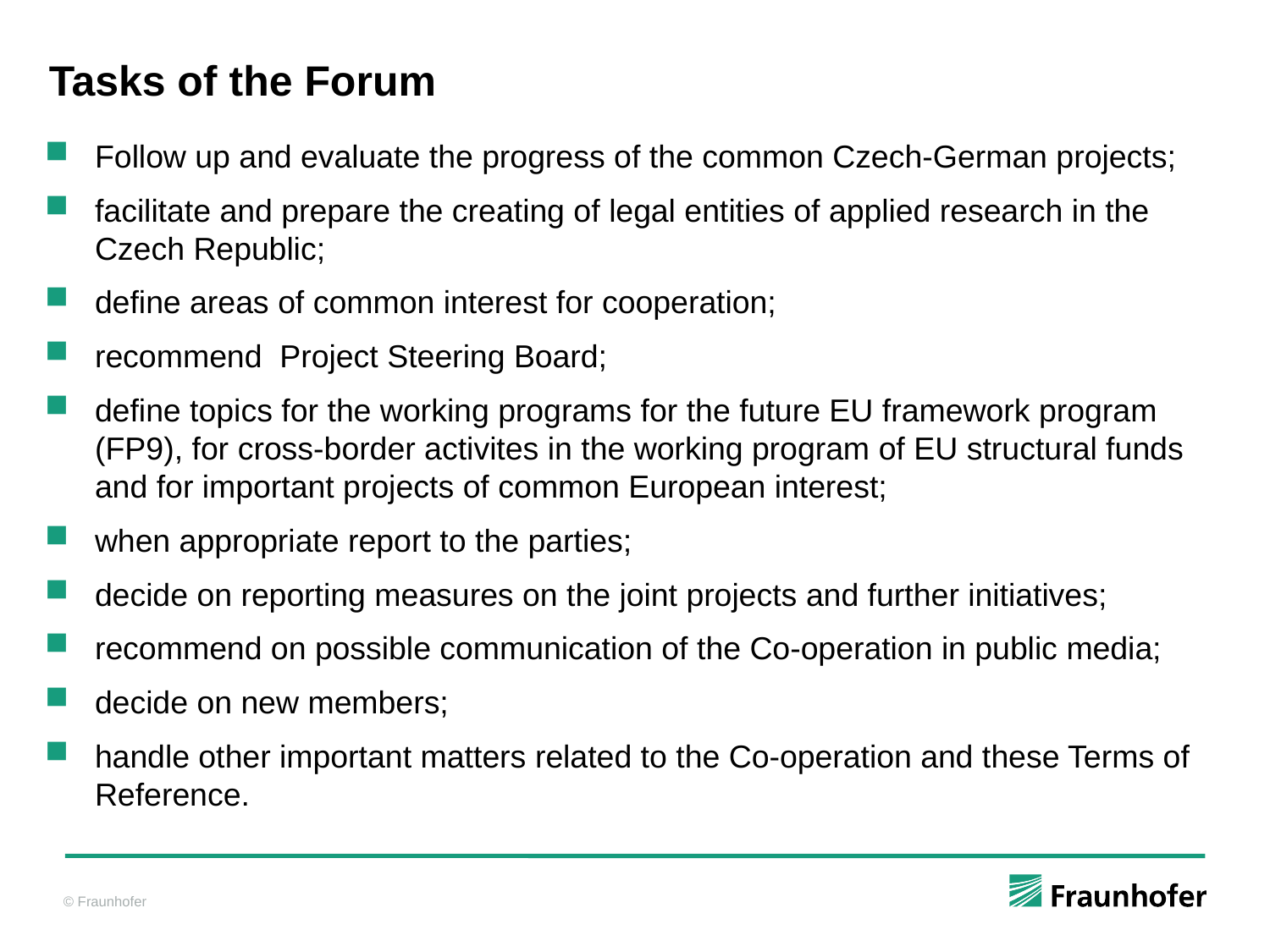

# Tasks of the Forum
Follow up and evaluate the progress of the common Czech-German projects;
facilitate and prepare the creating of legal entities of applied research in the Czech Republic;
define areas of common interest for cooperation;
recommend  Project Steering Board;
define topics for the working programs for the future EU framework program (FP9), for cross-border activites in the working program of EU structural funds and for important projects of common European interest;
when appropriate report to the parties;
decide on reporting measures on the joint projects and further initiatives;
recommend on possible communication of the Co-operation in public media;
decide on new members;
handle other important matters related to the Co-operation and these Terms of Reference.